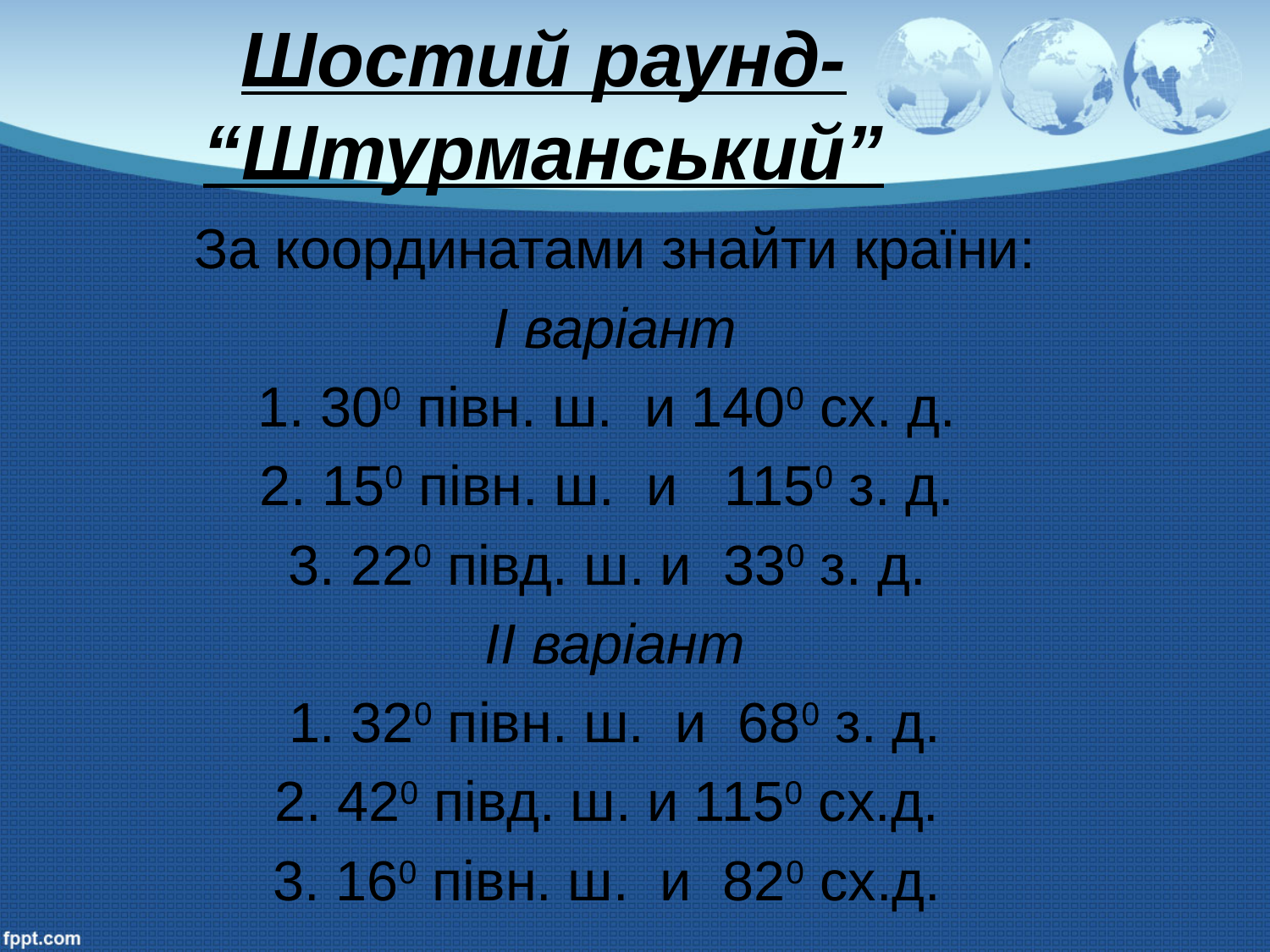

# Шостий раунд- “Штурманський”
За координатами знайти країни:
І варіант
1. 300 півн. ш.  и 1400 сх. д.
2. 150 півн. ш.  и   1150 з. д.
3. 220 півд. ш. и  330 з. д.
ІІ варіант
1. 320 півн. ш.  и  680 з. д.
2. 420 півд. ш. и 1150 сх.д.
3. 160 півн. ш.  и  820 сх.д.